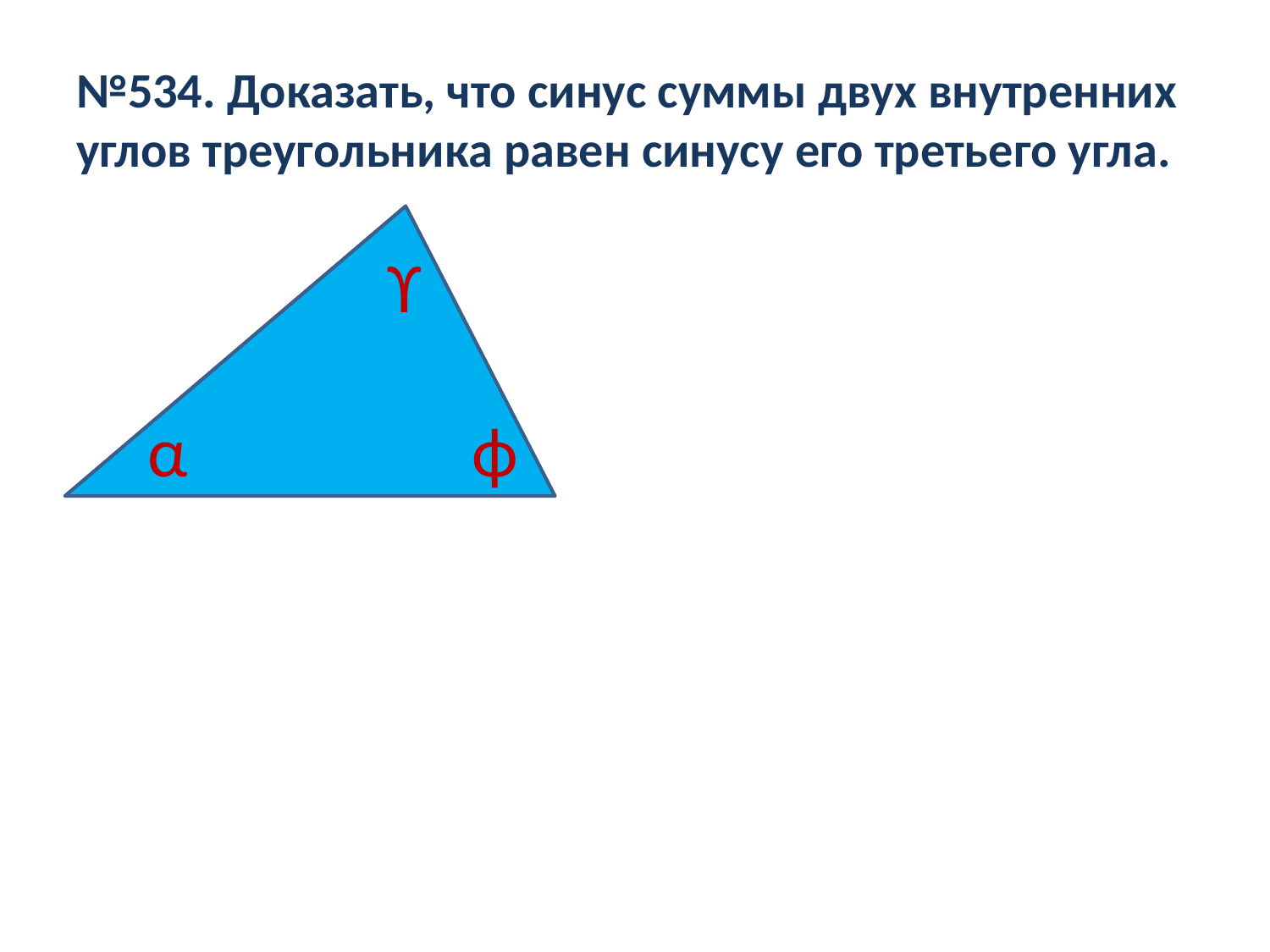

# №534. Доказать, что синус суммы двух внутренних углов треугольника равен синусу его третьего угла.

ϒ
α
ϕ